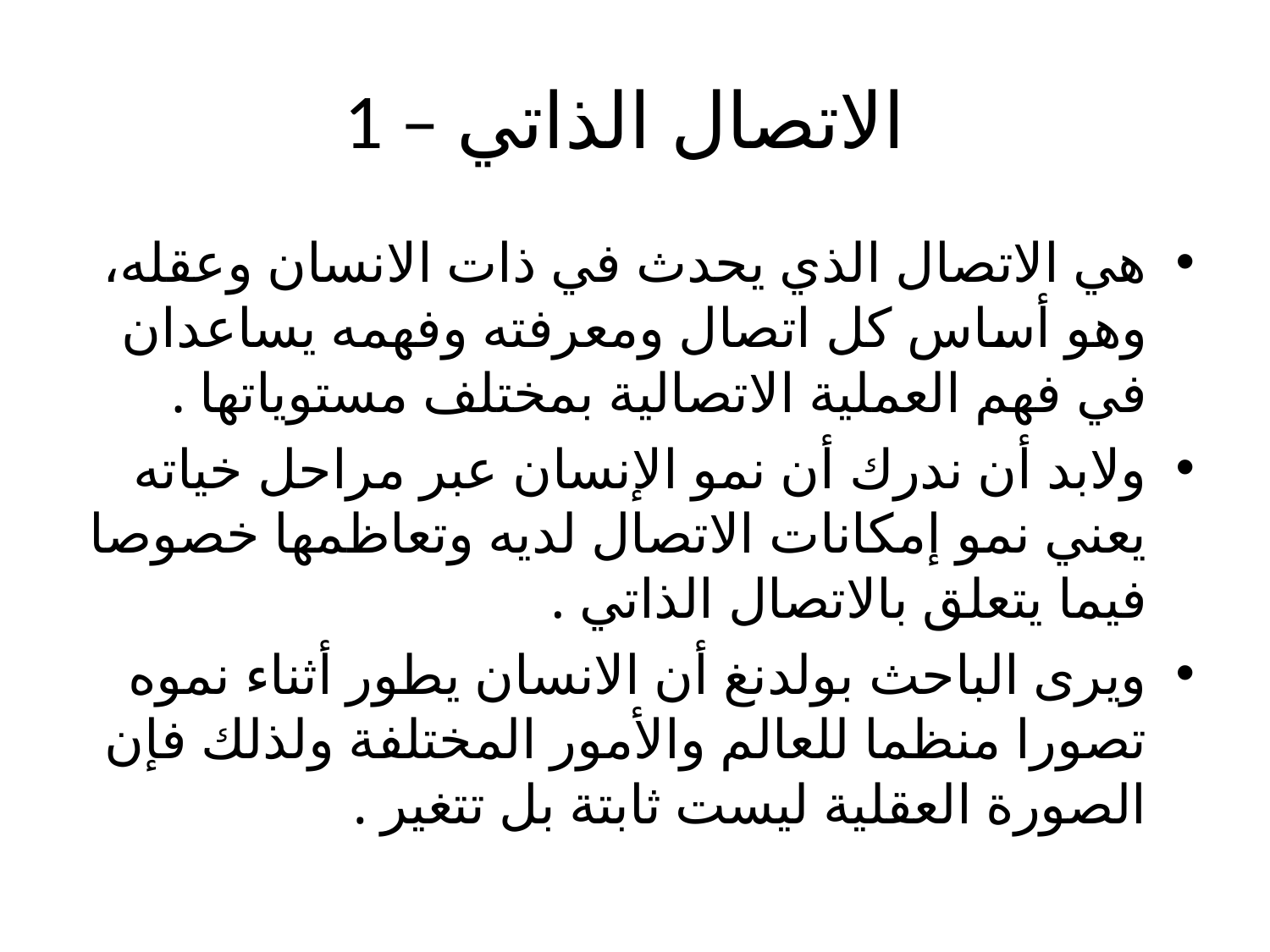

# 1 – الاتصال الذاتي
هي الاتصال الذي يحدث في ذات الانسان وعقله، وهو أساس كل اتصال ومعرفته وفهمه يساعدان في فهم العملية الاتصالية بمختلف مستوياتها .
ولابد أن ندرك أن نمو الإنسان عبر مراحل خياته يعني نمو إمكانات الاتصال لديه وتعاظمها خصوصا فيما يتعلق بالاتصال الذاتي .
ويرى الباحث بولدنغ أن الانسان يطور أثناء نموه تصورا منظما للعالم والأمور المختلفة ولذلك فإن الصورة العقلية ليست ثابتة بل تتغير .